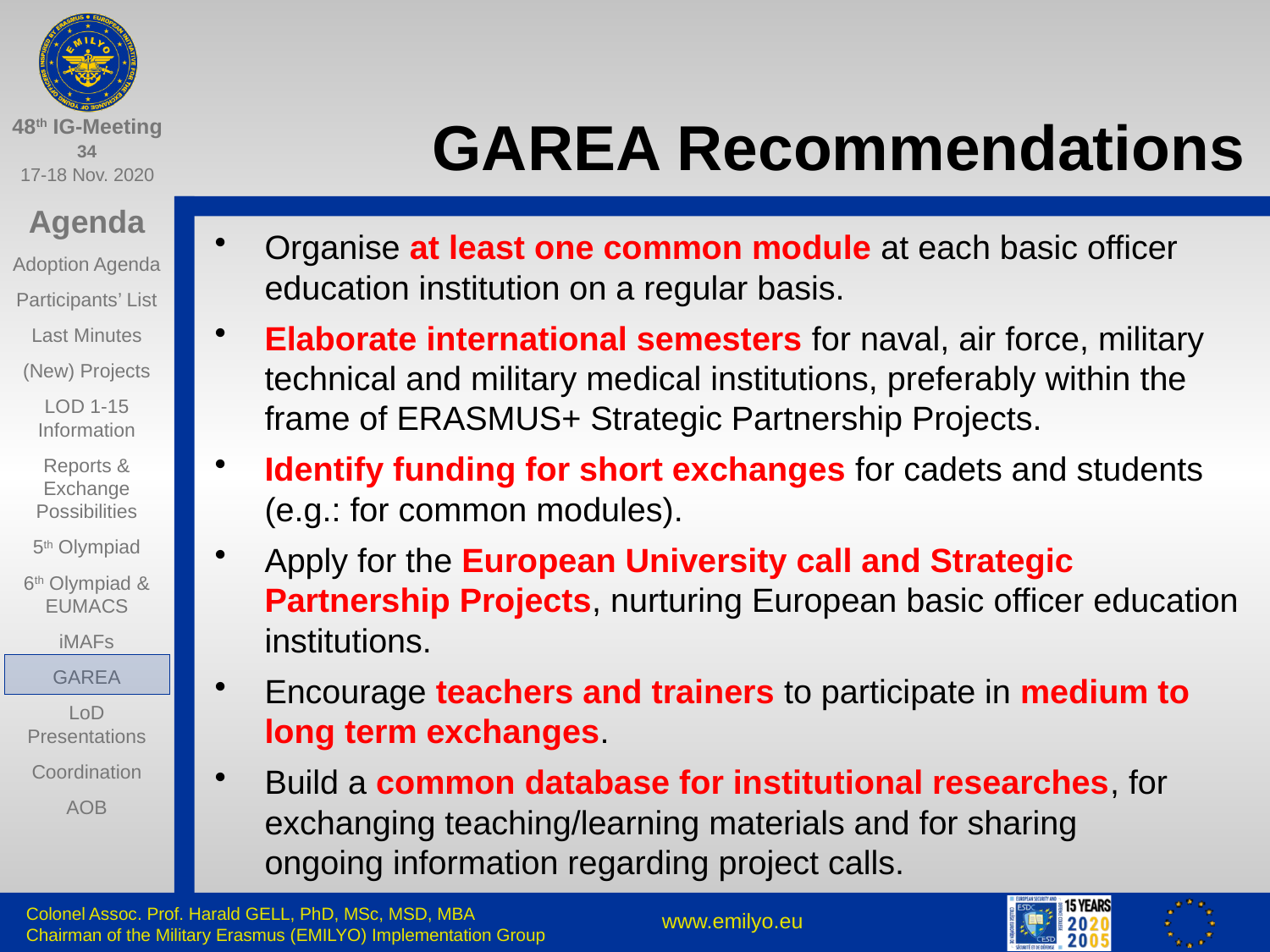

# GAREA Recommendations
Organise at least one common module at each basic officer education institution on a regular basis.
Elaborate international semesters for naval, air force, military technical and military medical institutions, preferably within the frame of ERASMUS+ Strategic Partnership Projects.
Identify funding for short exchanges for cadets and students (e.g.: for common modules).
Apply for the European University call and Strategic Partnership Projects, nurturing European basic officer education institutions.
Encourage teachers and trainers to participate in medium to long term exchanges.
Build a common database for institutional researches, for exchanging teaching/learning materials and for sharing
ongoing information regarding project calls.